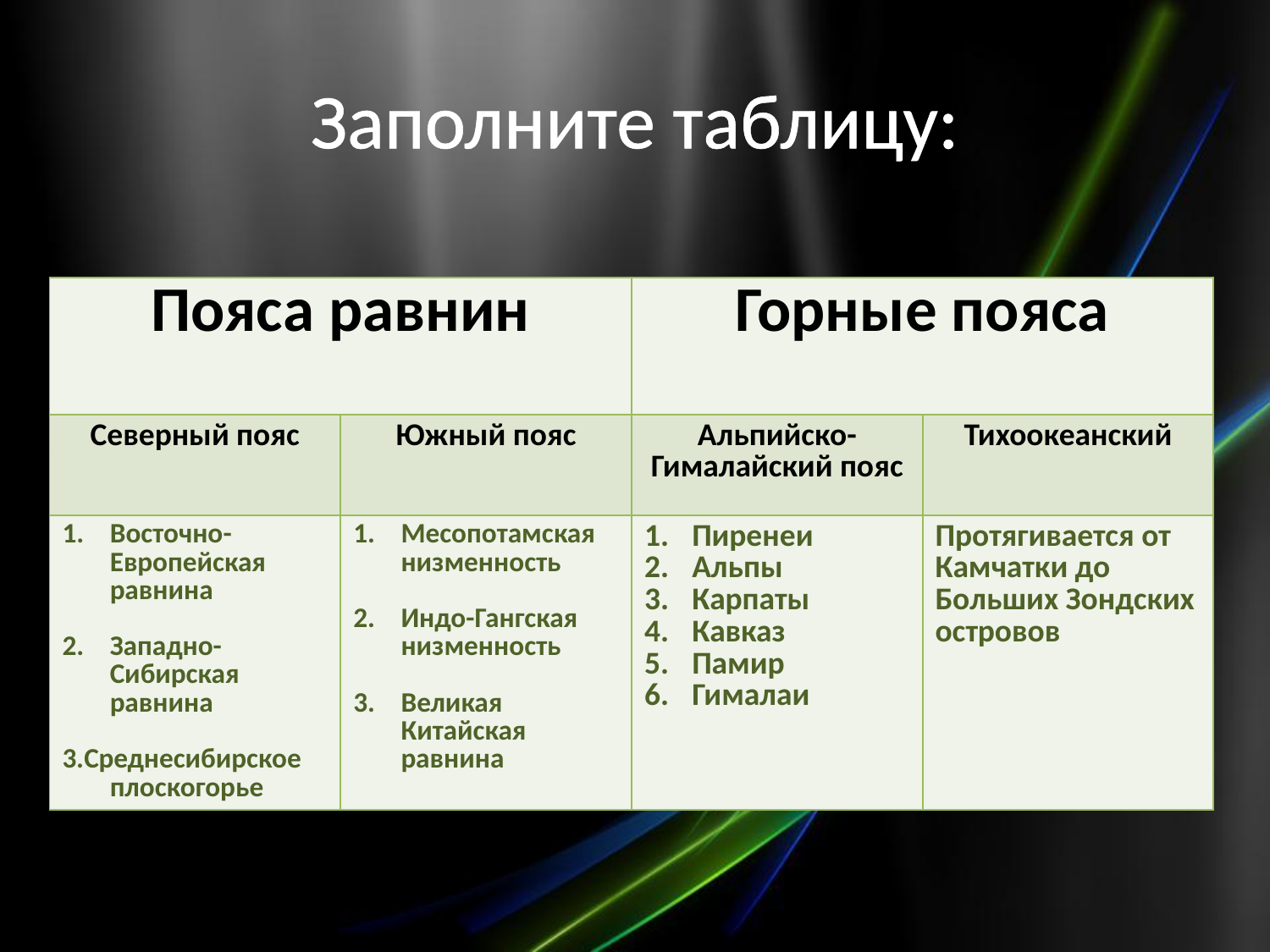

# Заполните таблицу:
| Пояса равнин |  | Горные пояса |  |
| --- | --- | --- | --- |
| Северный пояс | Южный пояс | Альпийско-Гималайский пояс | Тихоокеанский |
|  |  |  |  |
| Пояса равнин |  | Горные пояса |  |
| --- | --- | --- | --- |
| Северный пояс | Южный пояс | Альпийско-Гималайский пояс | Тихоокеанский |
| Восточно-Европейская равнина Западно-Сибирская равнина 3.Среднесибирское плоскогорье | Месопотамская низменность Индо-Гангская низменность Великая Китайская равнина | Пиренеи Альпы Карпаты Кавказ Памир Гималаи | Протягивается от Камчатки до Больших Зондских островов |